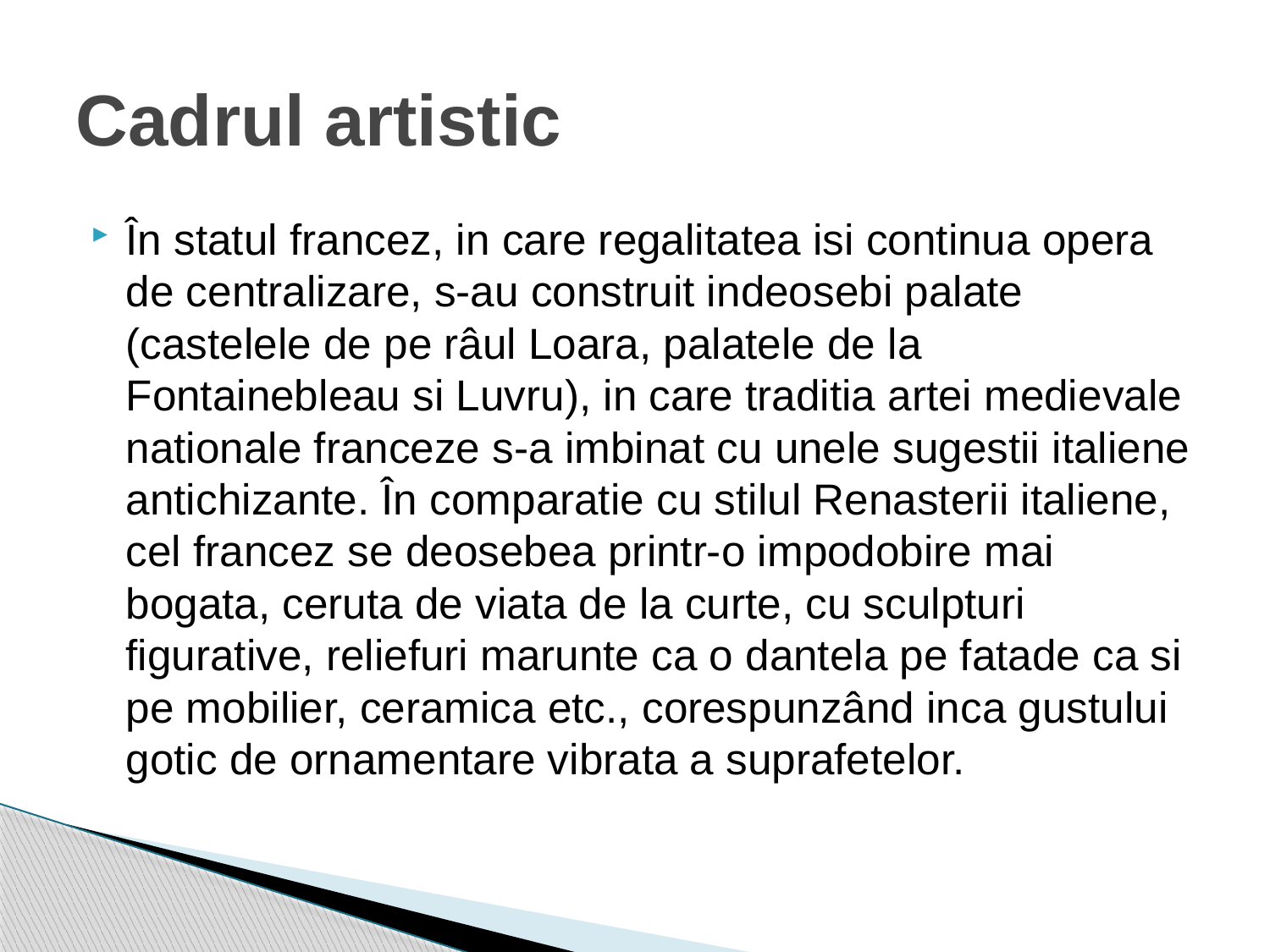

# Cadrul artistic
În statul francez, in care regalitatea isi continua opera de centralizare, s-au construit indeosebi palate (castelele de pe râul Loara, palatele de la Fontainebleau si Luvru), in care traditia artei medievale nationale franceze s-a imbinat cu unele sugestii italiene antichizante. În comparatie cu stilul Renasterii italiene, cel francez se deosebea printr-o impodobire mai bogata, ceruta de viata de la curte, cu sculpturi figurative, reliefuri marunte ca o dantela pe fatade ca si pe mobilier, ceramica etc., corespunzând inca gustului gotic de ornamentare vibrata a suprafetelor.